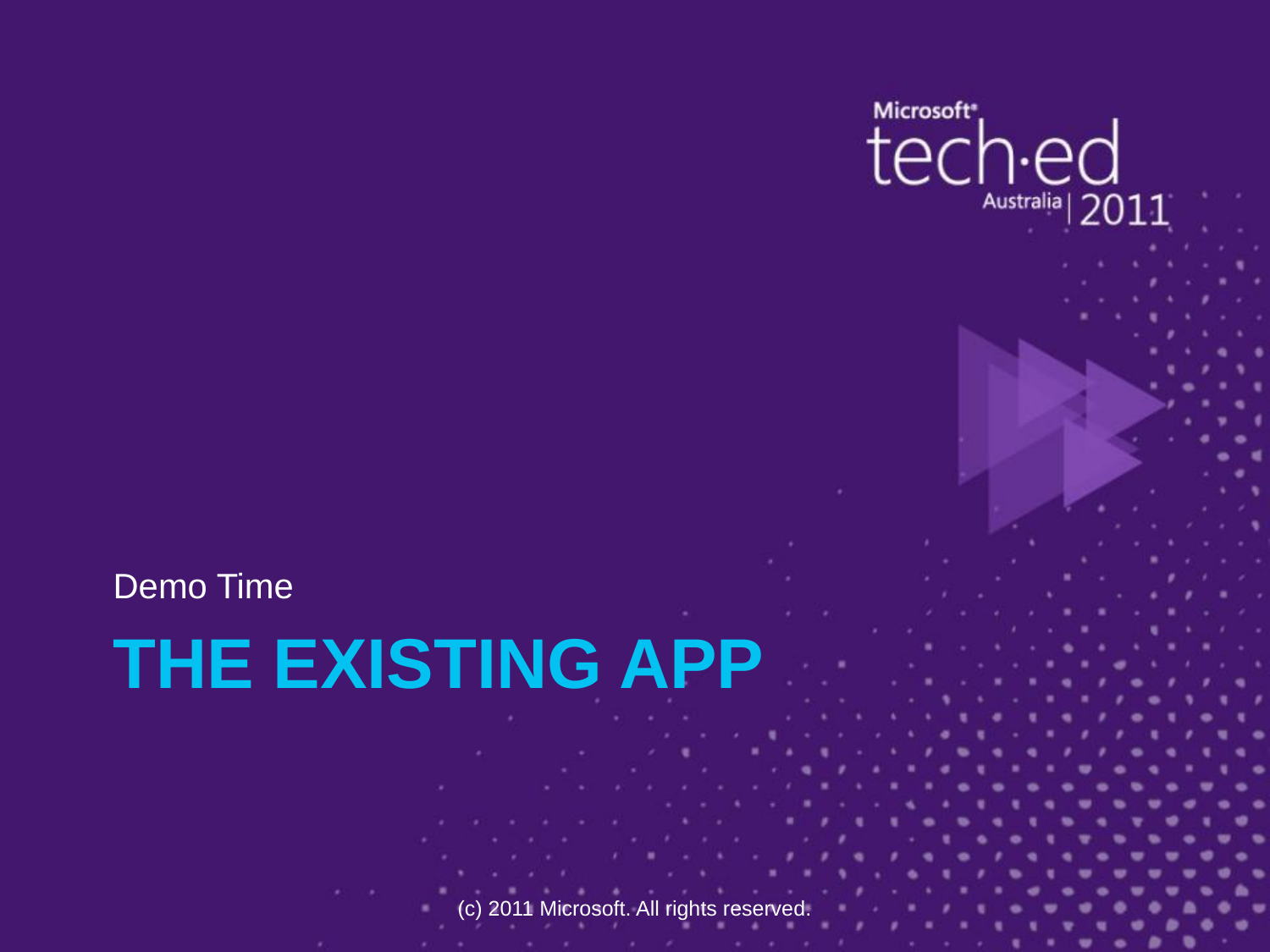

Demo Time
# The Existing APP
(c) 2011 Microsoft. All rights reserved.